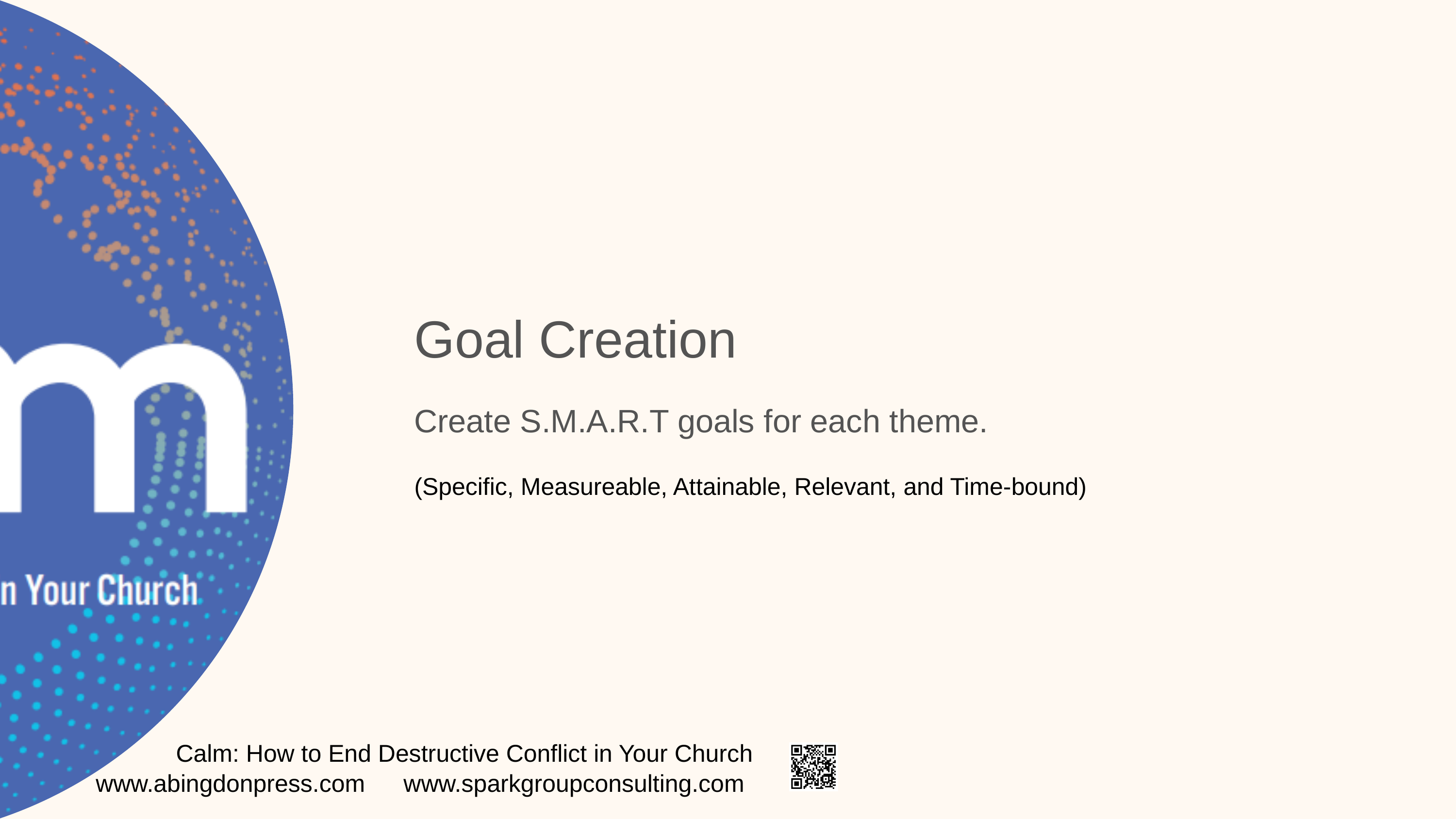

Goal Creation
Create S.M.A.R.T goals for each theme.
(Specific, Measureable, Attainable, Relevant, and Time-bound)
Calm: How to End Destructive Conflict in Your Church

www.abingdonpress.com
www.sparkgroupconsulting.com